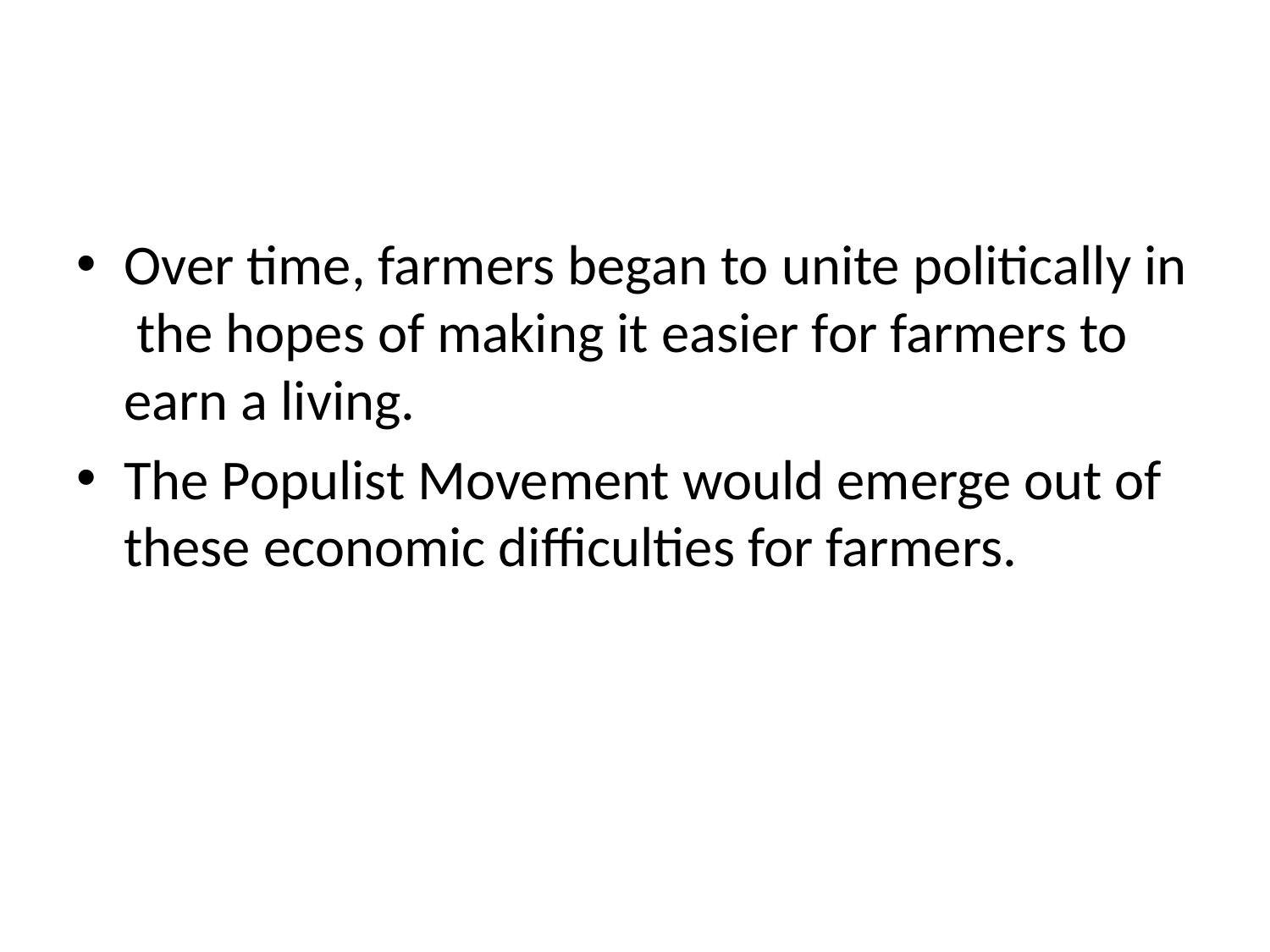

#
Over time, farmers began to unite politically in  the hopes of making it easier for farmers to earn a living.
The Populist Movement would emerge out of these economic difficulties for farmers.